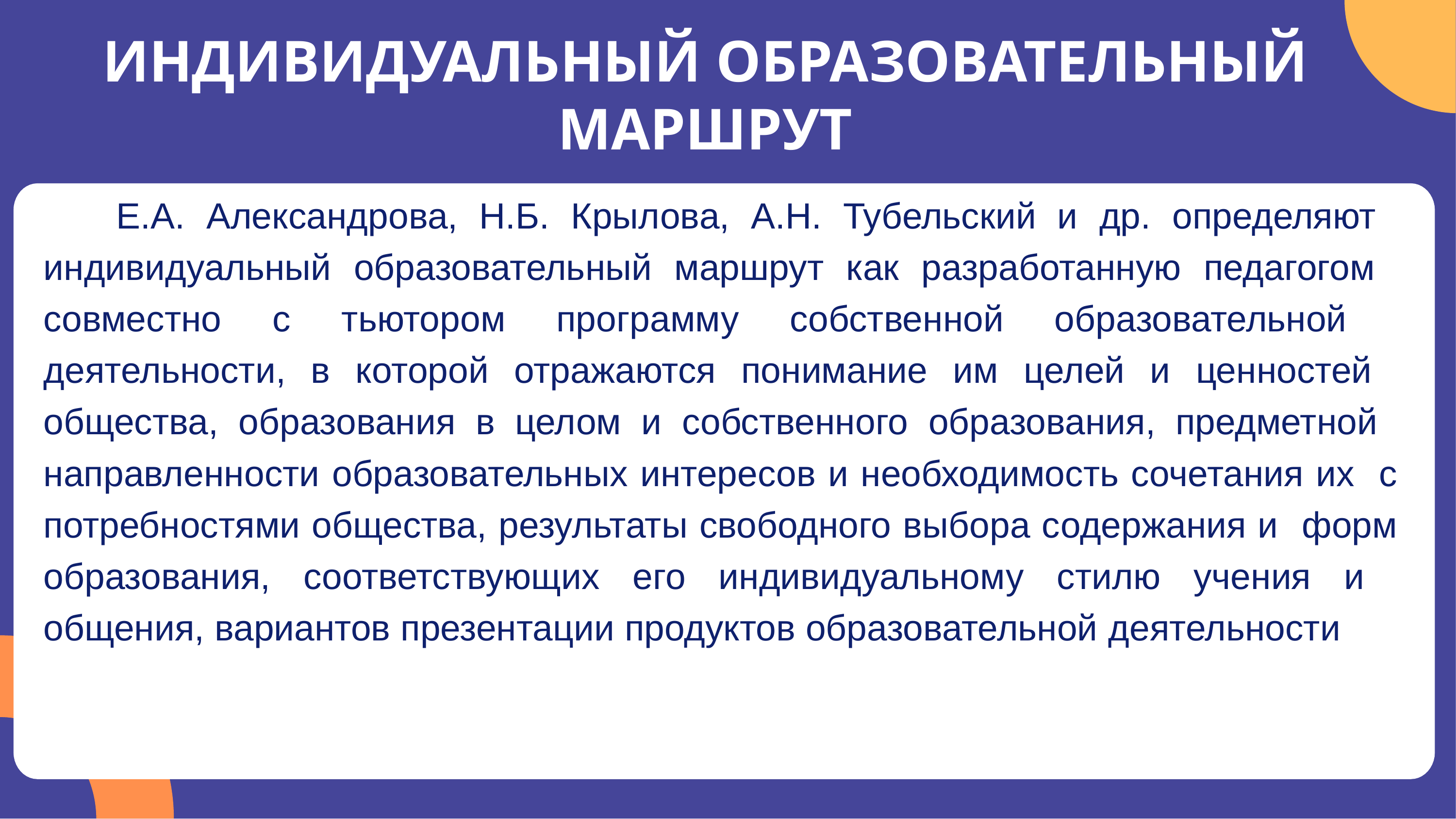

ИНДИВИДУАЛЬНЫЙ ОБРАЗОВАТЕЛЬНЫЙ
МАРШРУТ

	Е.А. Александрова, Н.Б. Крылова, А.Н. Тубельский и др. определяют  индивидуальный образовательный маршрут как разработанную педагогом  совместно с тьютором программу собственной образовательной  деятельности, в которой отражаются понимание им целей и ценностей  общества, образования в целом и собственного образования, предметной  направленности образовательных интересов и необходимость сочетания их  с потребностями общества, результаты свободного выбора содержания и  форм образования, соответствующих его индивидуальному стилю учения и  общения, вариантов презентации продуктов образовательной деятельности